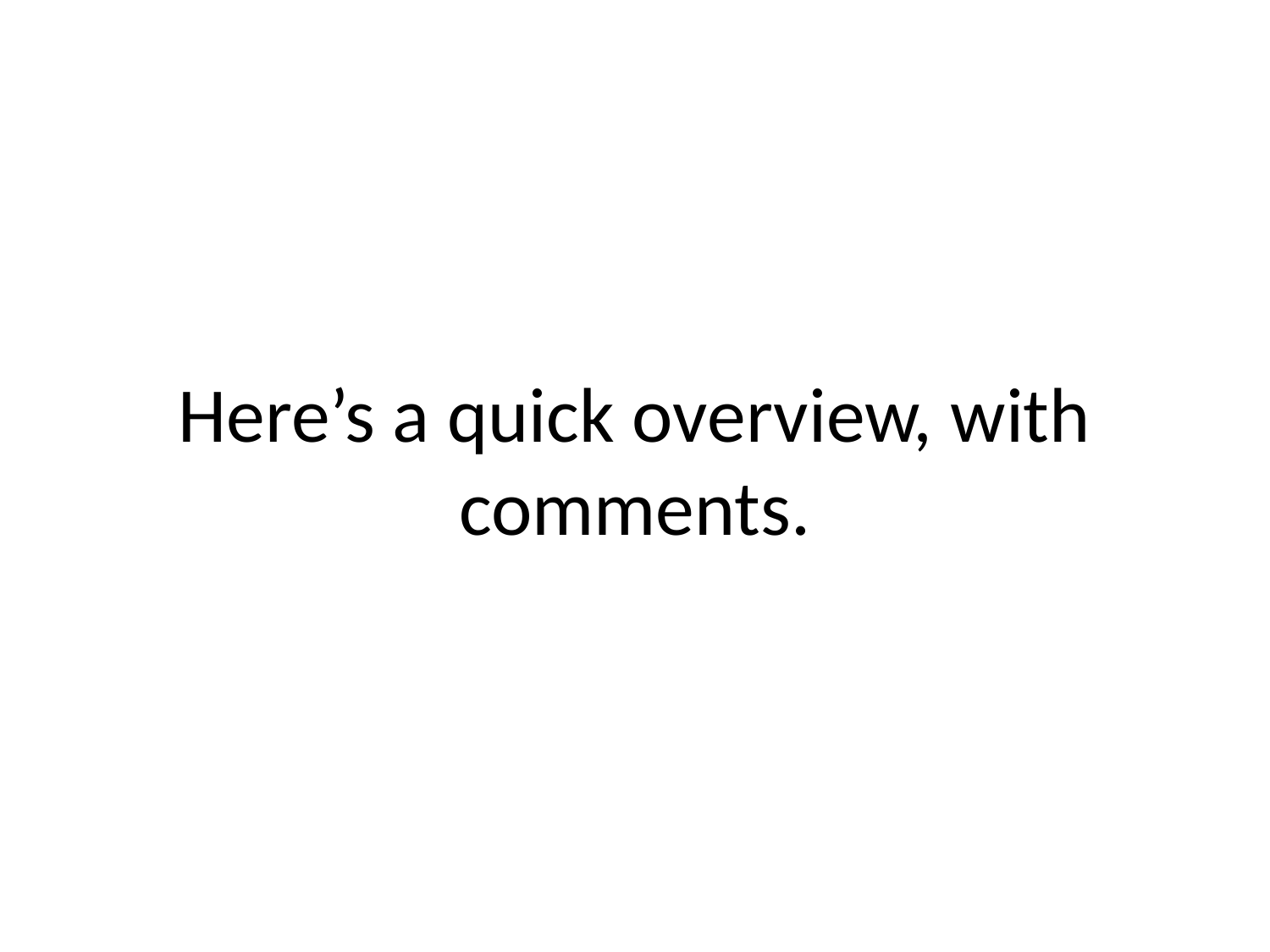

# Here’s a quick overview, with comments.